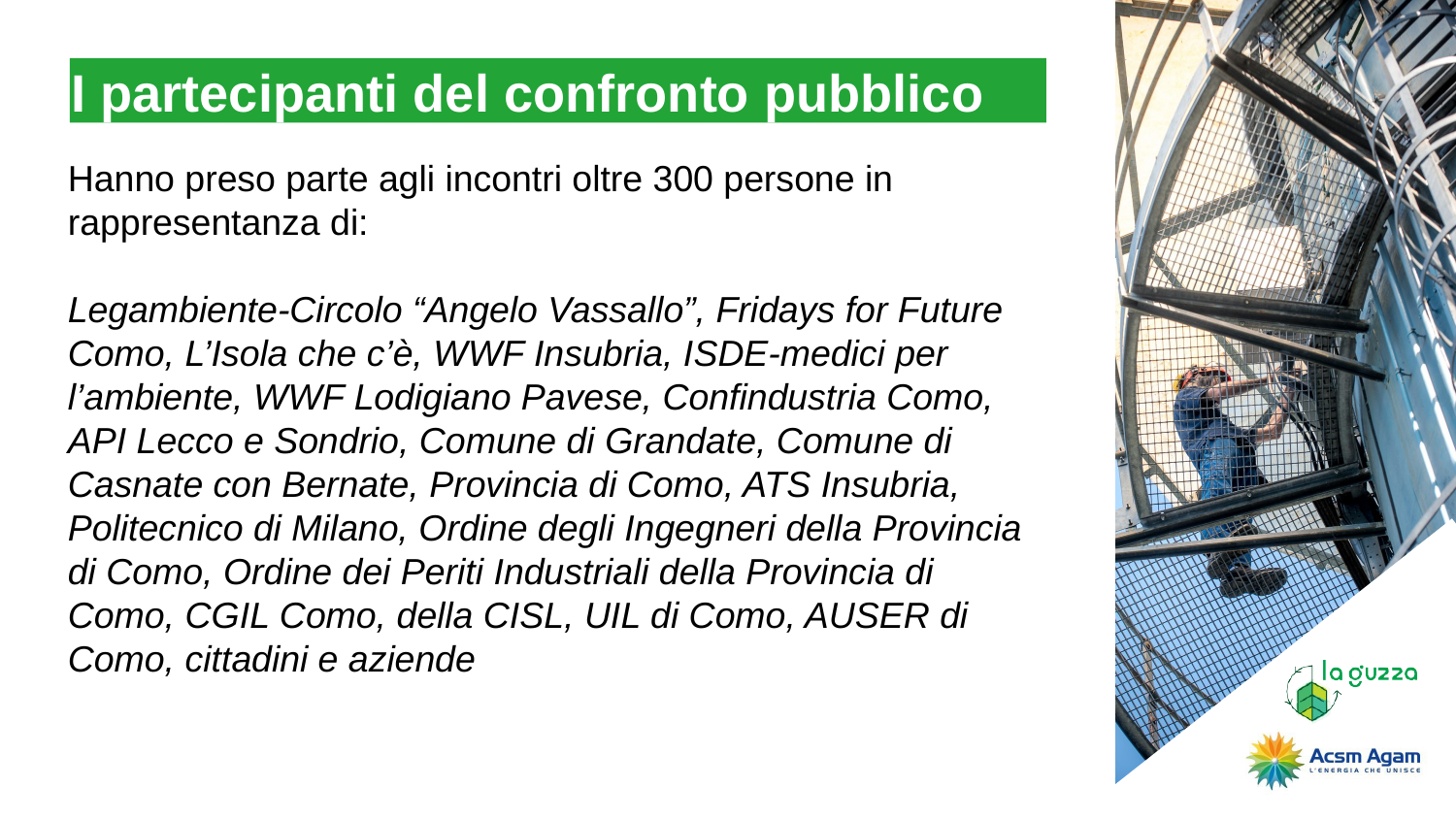

I partecipanti del confronto pubblico
Hanno preso parte agli incontri oltre 300 persone in rappresentanza di:
Legambiente-Circolo “Angelo Vassallo”, Fridays for Future Como, L’Isola che c’è, WWF Insubria, ISDE-medici per l’ambiente, WWF Lodigiano Pavese, Confindustria Como, API Lecco e Sondrio, Comune di Grandate, Comune di Casnate con Bernate, Provincia di Como, ATS Insubria, Politecnico di Milano, Ordine degli Ingegneri della Provincia di Como, Ordine dei Periti Industriali della Provincia di Como, CGIL Como, della CISL, UIL di Como, AUSER di Como, cittadini e aziende